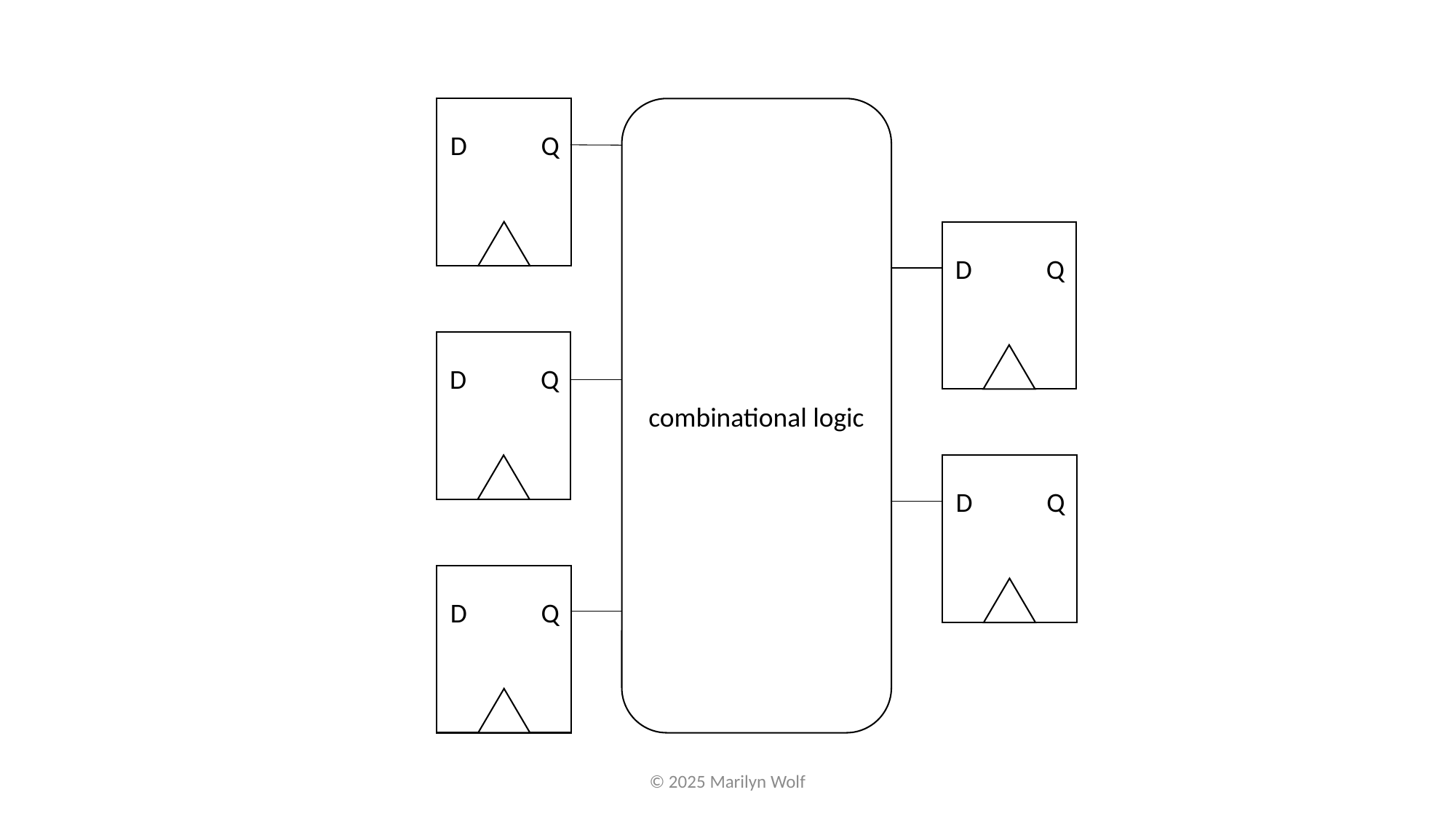

combinational logic
D
Q

D
Q

D
Q

D
Q

D
Q

© 2025 Marilyn Wolf